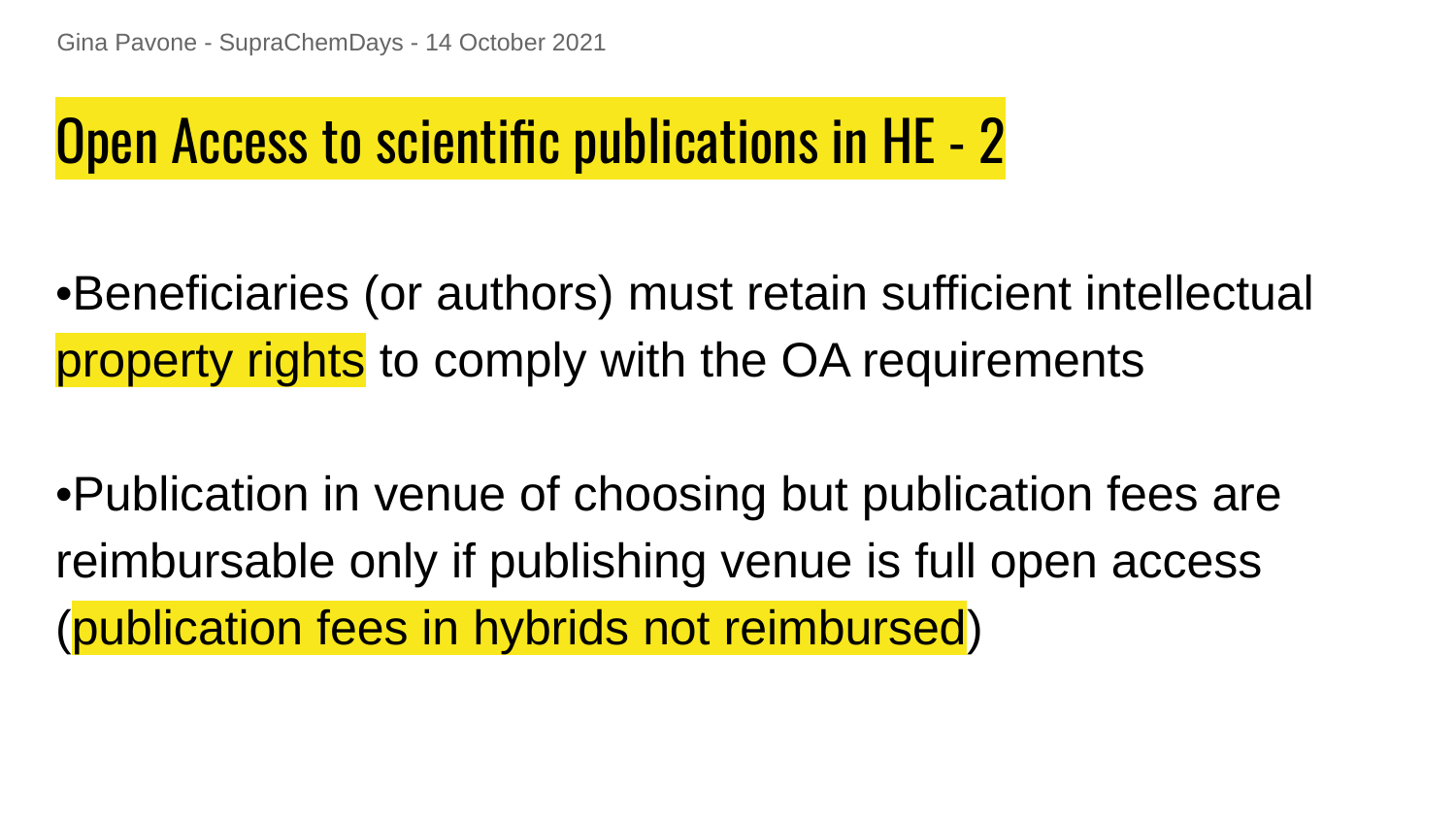

Open Access to scientific publications in HE - 2
•Beneficiaries (or authors) must retain sufficient intellectual property rights to comply with the OA requirements

•Publication in venue of choosing but publication fees are reimbursable only if publishing venue is full open access (publication fees in hybrids not reimbursed)